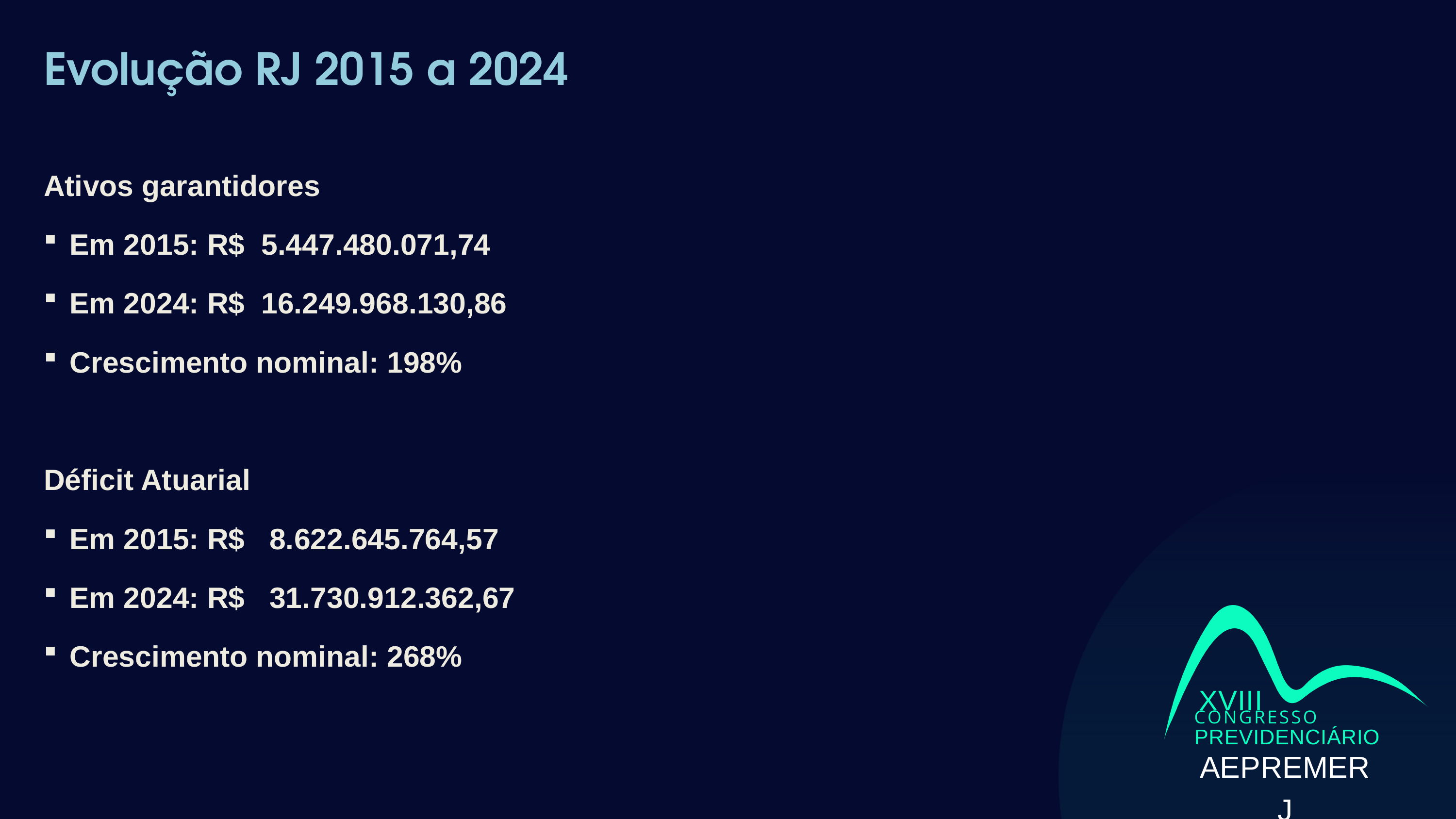

# Evolução RJ 2015 a 2024
Ativos garantidores
Em 2015: R$  5.447.480.071,74
Em 2024: R$  16.249.968.130,86
Crescimento nominal: 198%

Déficit Atuarial
Em 2015: R$   8.622.645.764,57
Em 2024: R$   31.730.912.362,67
Crescimento nominal: 268%

XVIII
CONGRESSO
PREVIDENCIÁRIO
AEPREMERJ